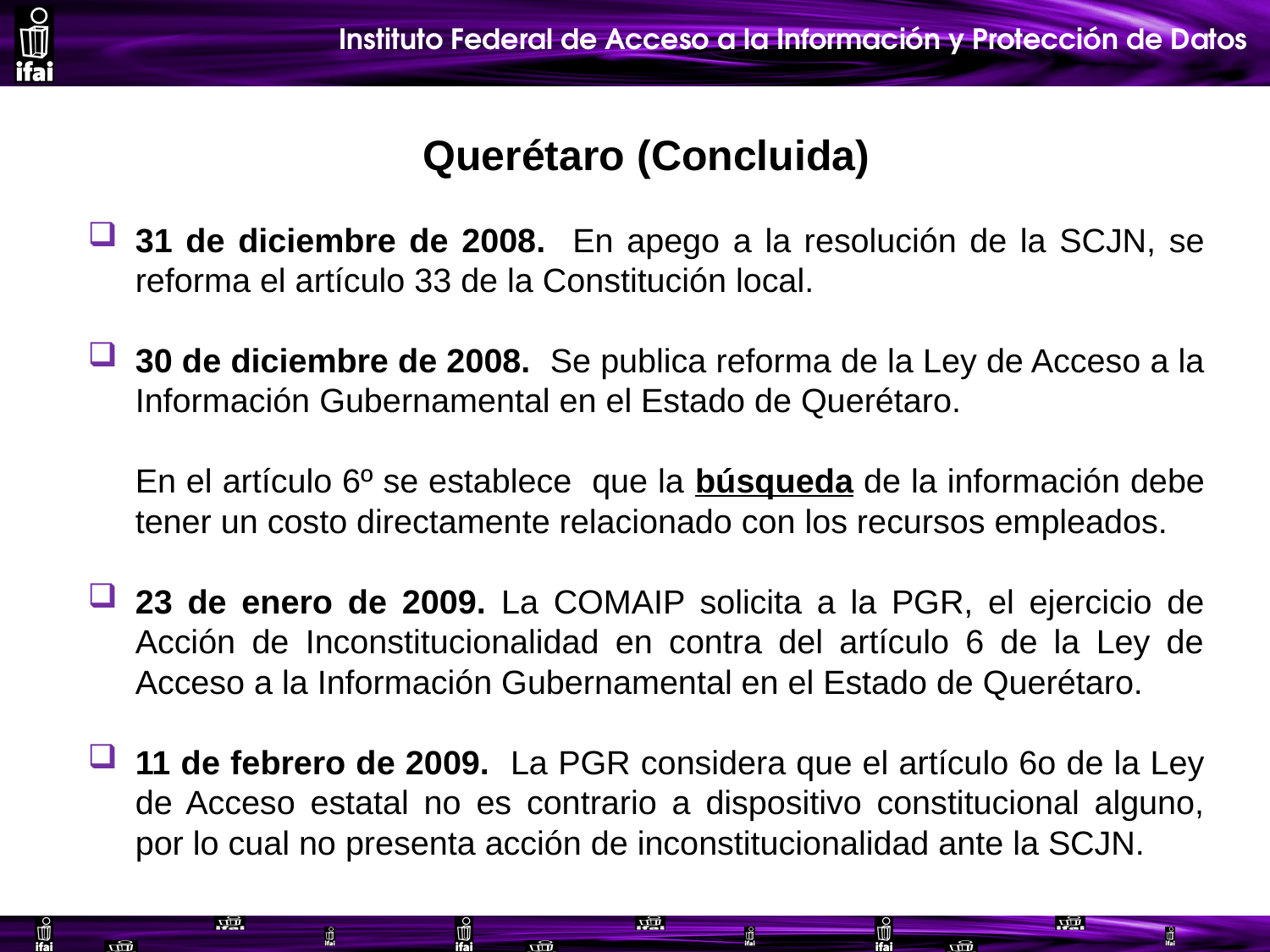

Querétaro (Concluida)

31 de diciembre de 2008.  En apego a la resolución de la SCJN, se reforma el artículo 33 de la Constitución local.

30 de diciembre de 2008.  Se publica reforma de la Ley de Acceso a la Información Gubernamental en el Estado de Querétaro.

	En el artículo 6º se establece  que la búsqueda de la información debe tener un costo directamente relacionado con los recursos empleados.

23 de enero de 2009. La COMAIP solicita a la PGR, el ejercicio de Acción de Inconstitucionalidad en contra del artículo 6 de la Ley de Acceso a la Información Gubernamental en el Estado de Querétaro.

11 de febrero de 2009.  La PGR considera que el artículo 6o de la Ley de Acceso estatal no es contrario a dispositivo constitucional alguno, por lo cual no presenta acción de inconstitucionalidad ante la SCJN.